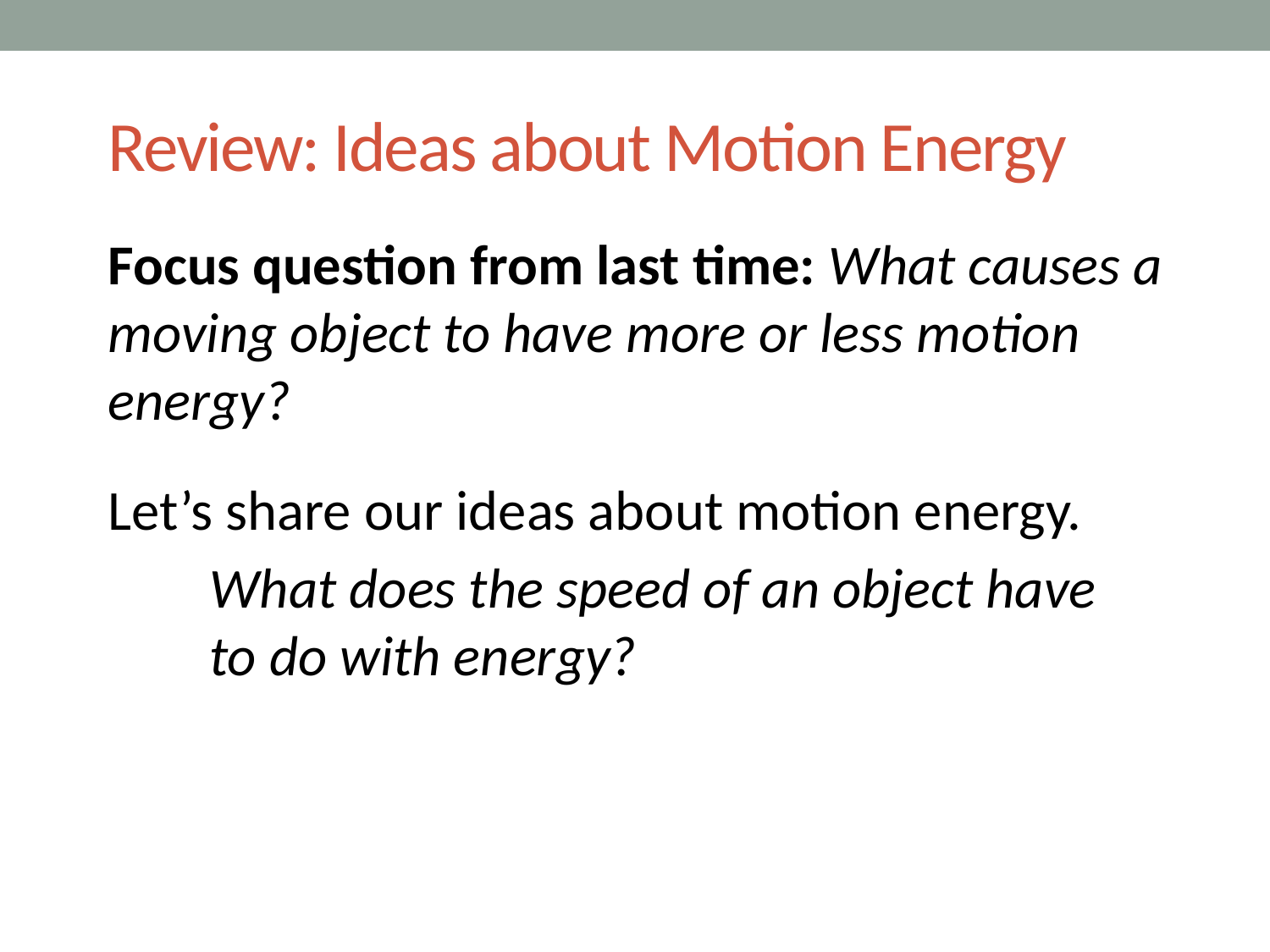

# Review: Ideas about Motion Energy
Focus question from last time: What causes a moving object to have more or less motion energy?
Let’s share our ideas about motion energy.
What does the speed of an object have
to do with energy?